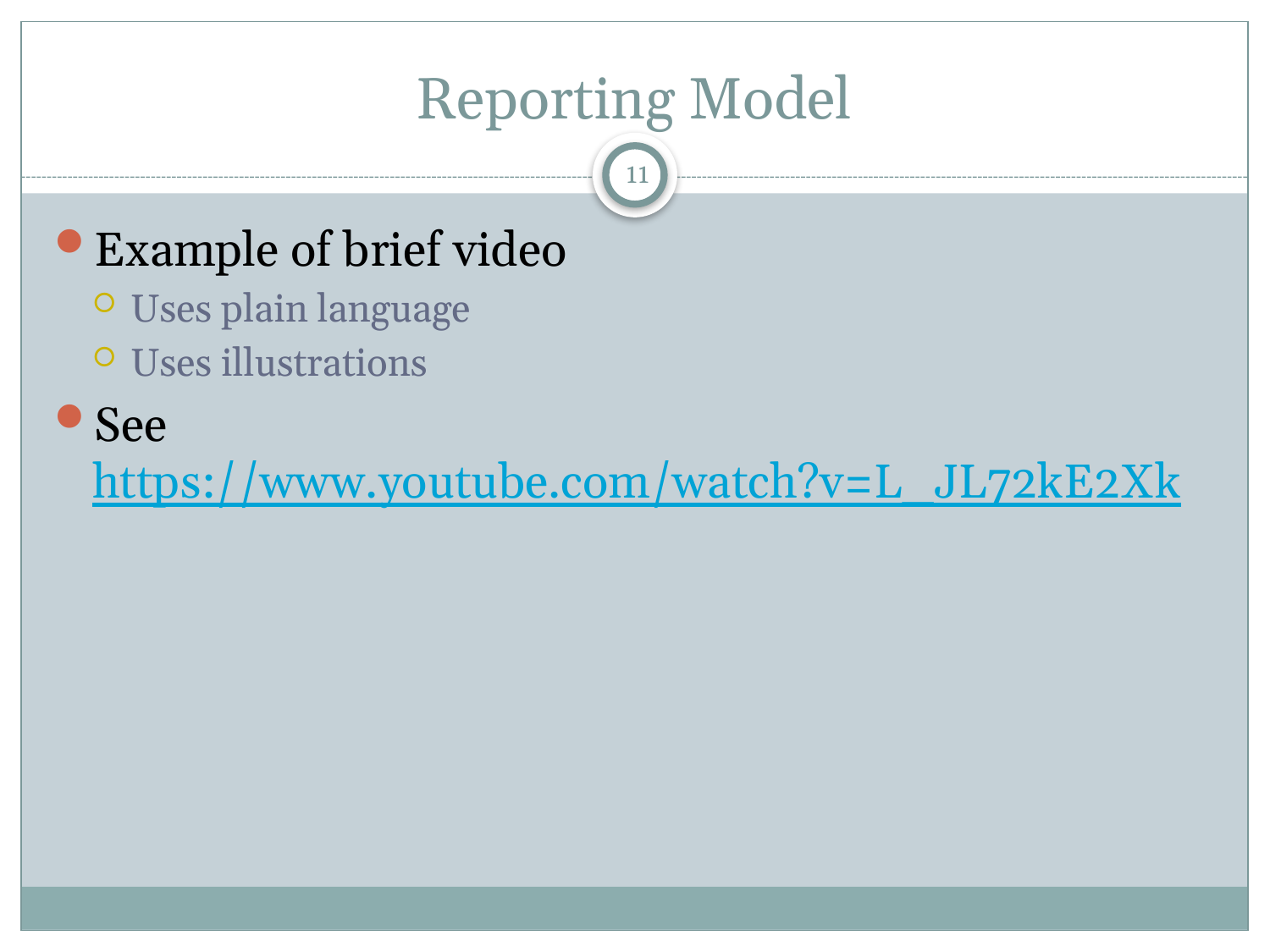

# Reporting Model
11
Example of brief video
Uses plain language
Uses illustrations
See https://www.youtube.com/watch?v=L_JL72kE2Xk